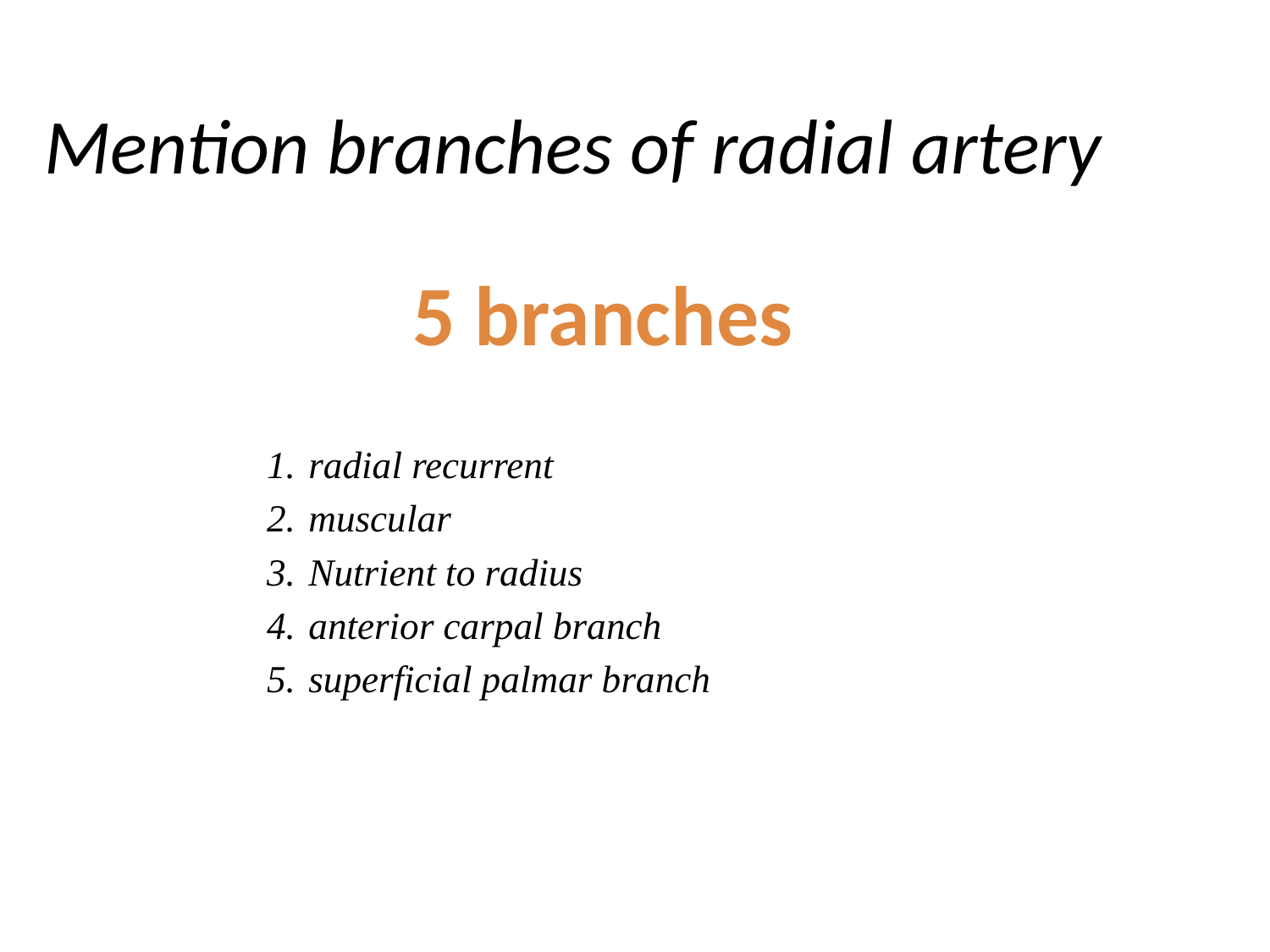

# Mention branches of radial artery
5 branches
radial recurrent
muscular
Nutrient to radius
anterior carpal branch
superficial palmar branch